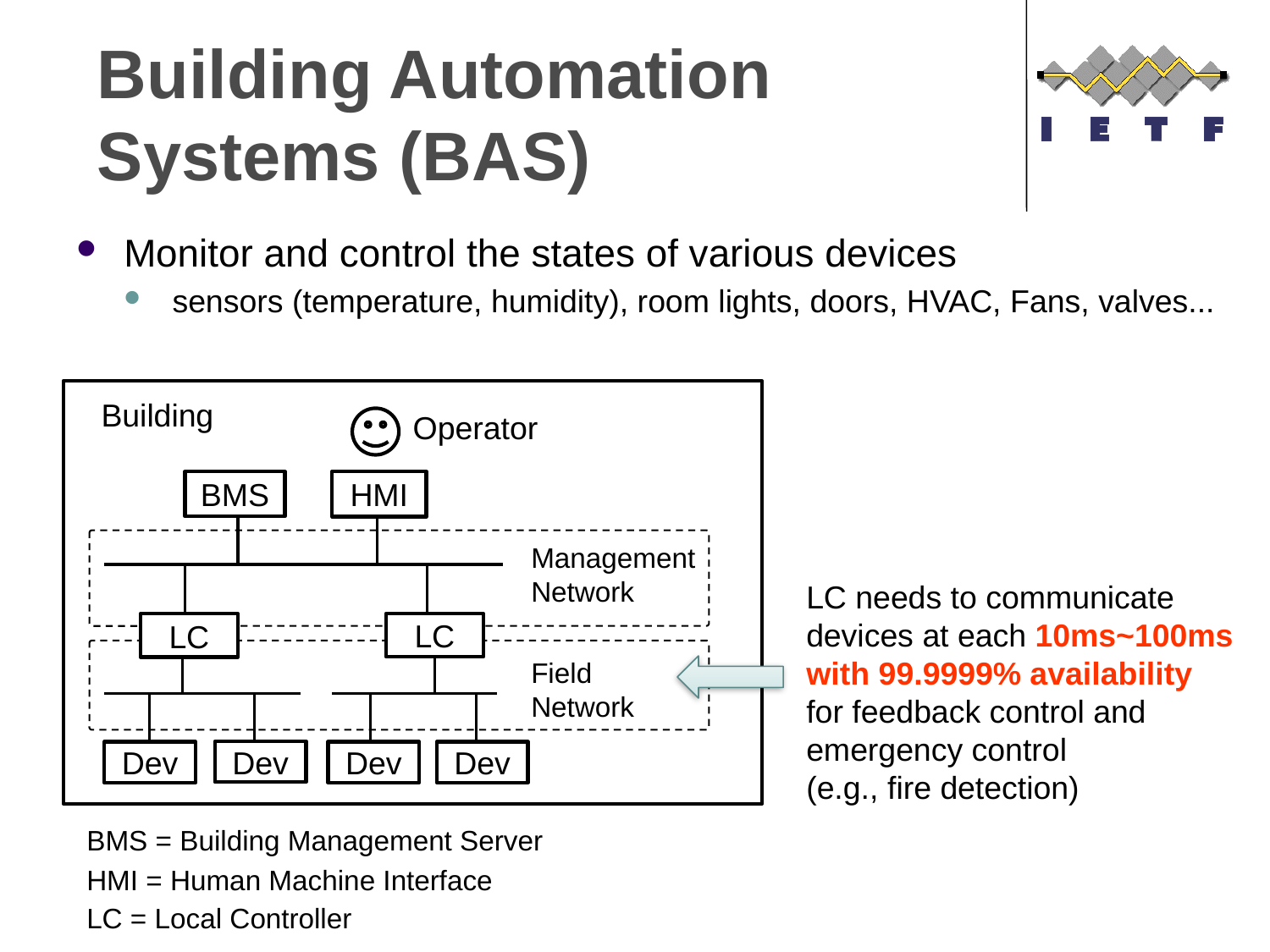

# Building Automation Systems (BAS)
Monitor and control the states of various devices
sensors (temperature, humidity), room lights, doors, HVAC, Fans, valves...

Building
Operator

BMS
HMI

Management
Network
LC needs to communicate devices at each 10ms~100ms with 99.9999% availability for feedback control and emergency control
(e.g., fire detection)
LC
LC

Field
Network

Dev
Dev
Dev
Dev
BMS = Building Management Server
HMI = Human Machine Interface
LC = Local Controller